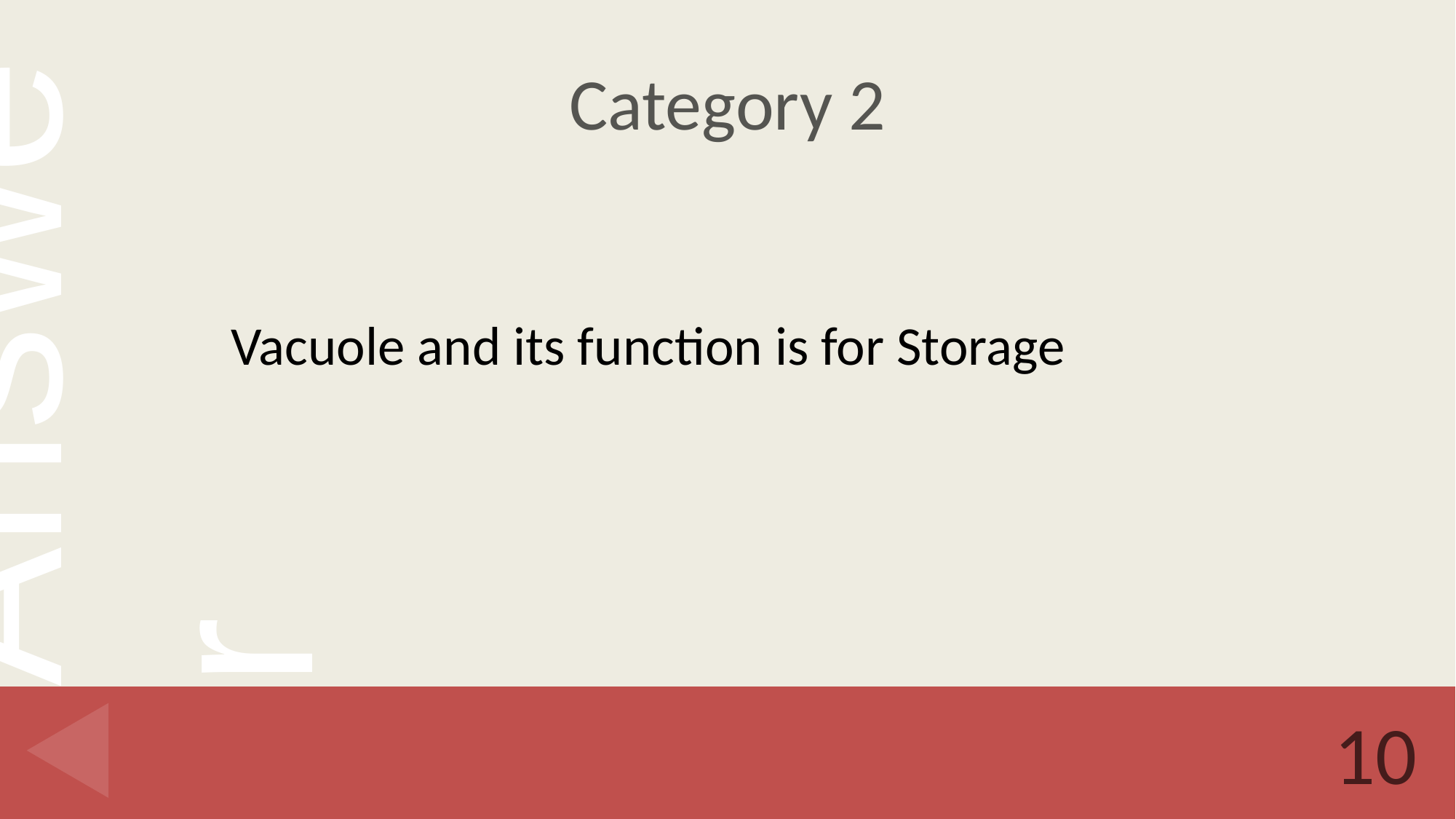

# Category 2
Vacuole and its function is for Storage
10